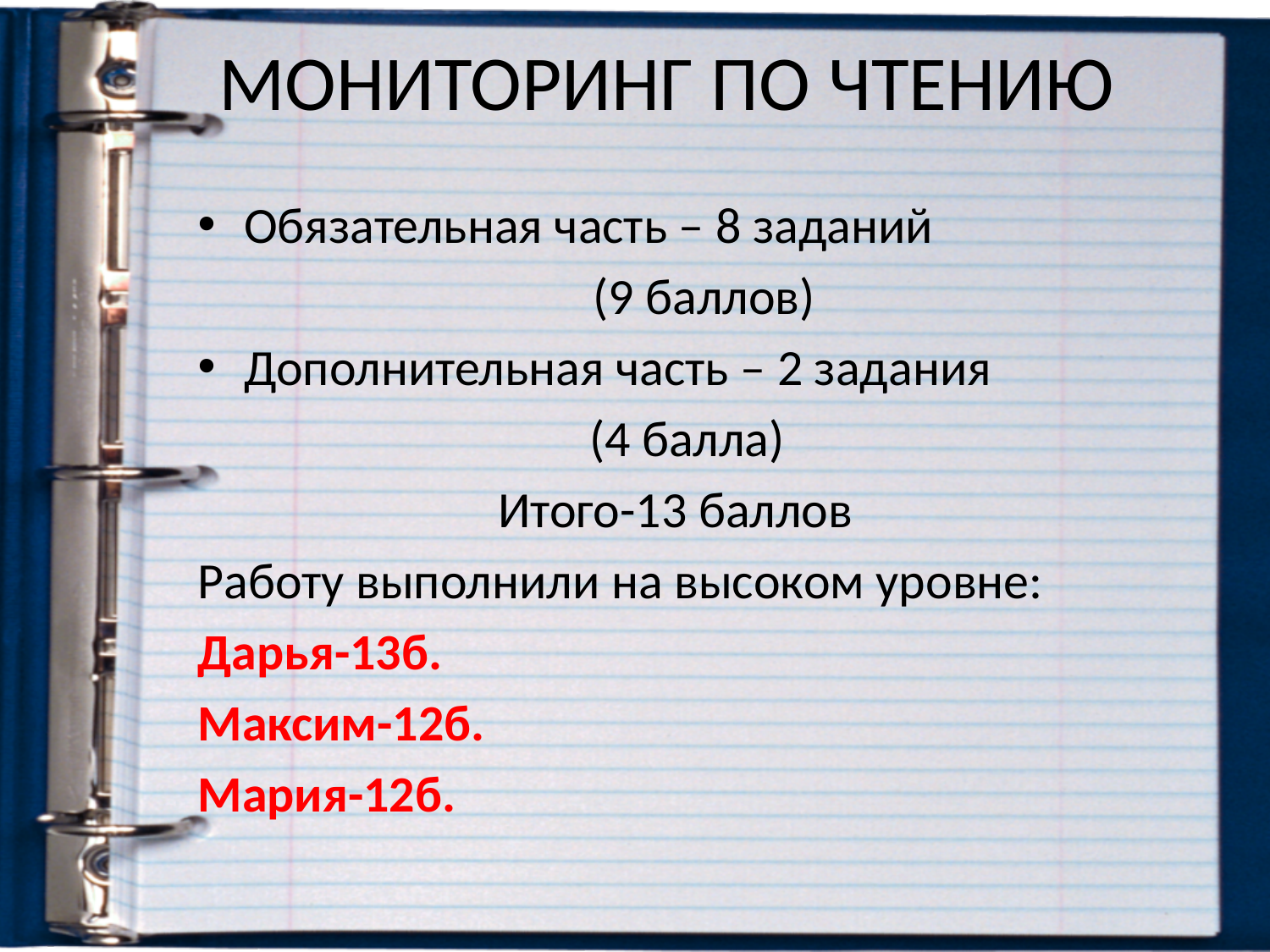

# МОНИТОРИНГ ПО ЧТЕНИЮ
Обязательная часть – 8 заданий
     (9 баллов)
Дополнительная часть – 2 задания
  (4 балла)
Итого-13 баллов
Работу выполнили на высоком уровне:
Дарья-13б.
Максим-12б.
Мария-12б.